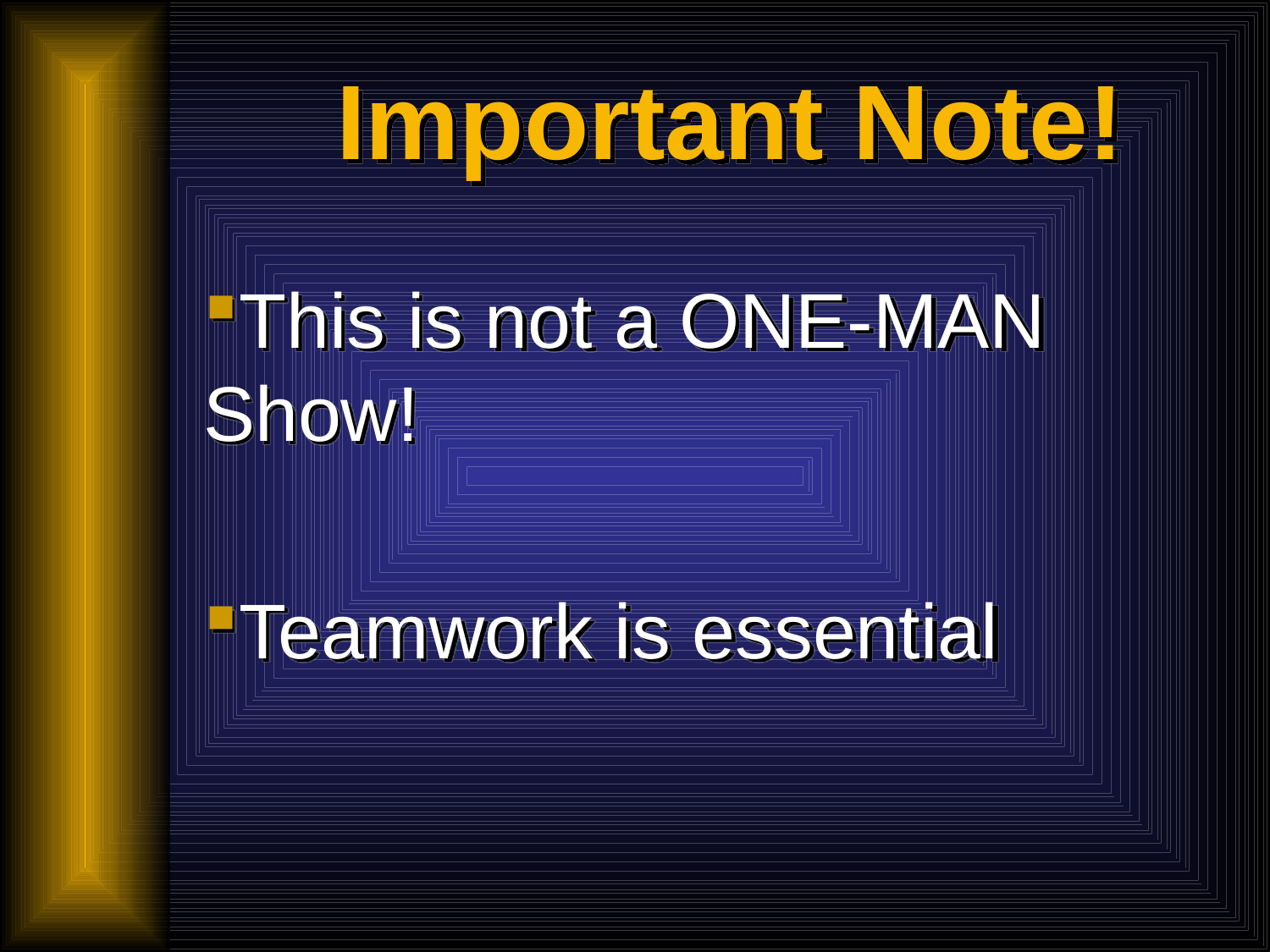

# Important Note!
This is not a ONE-MAN Show!

Teamwork is essential